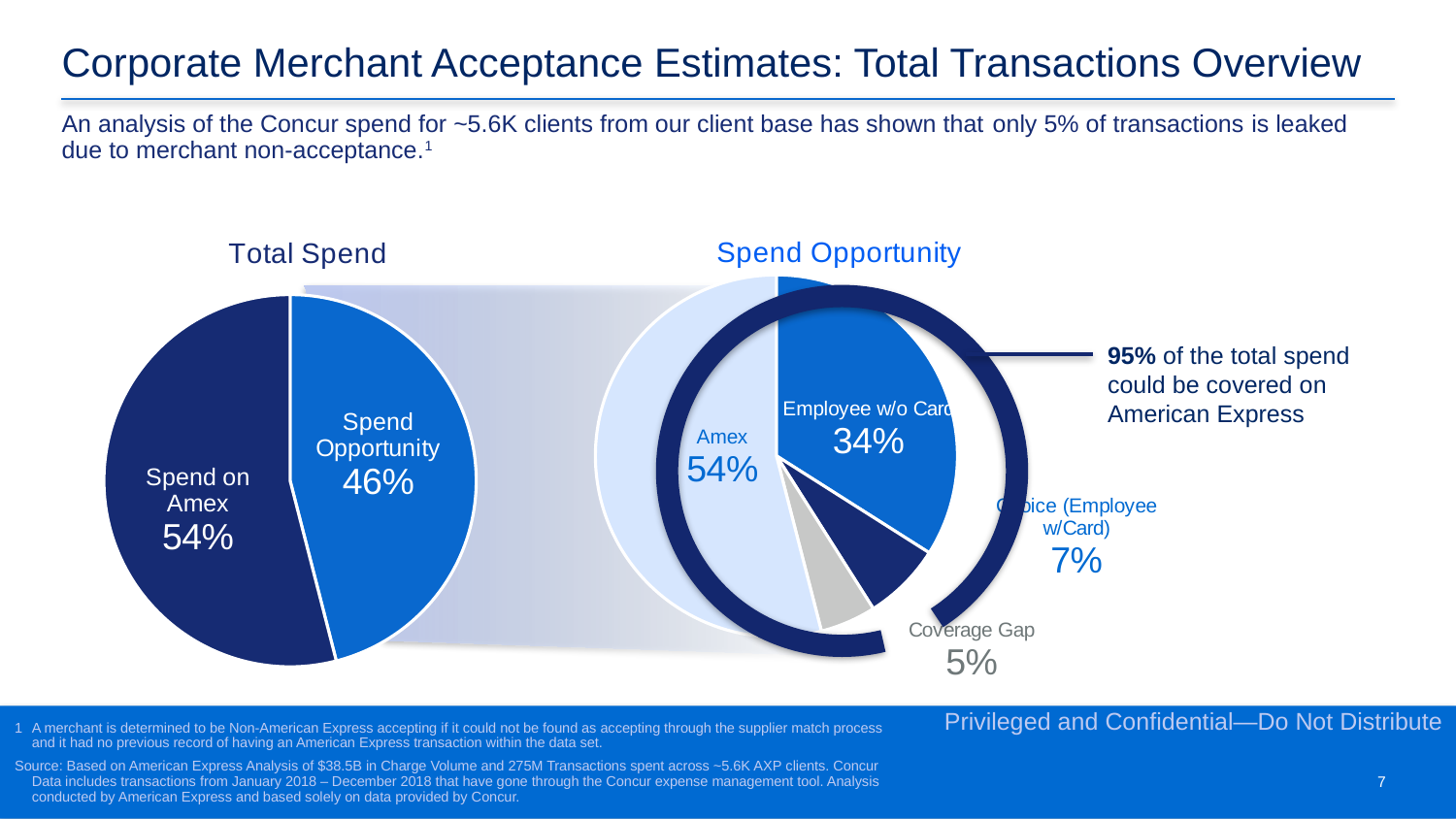

# Corporate Merchant Acceptance Estimates: Total Transactions Overview
An analysis of the Concur spend for ~5.6K clients from our client base has shown that only 5% of transactions is leaked due to merchant non-acceptance.1

### Chart: Spend Opportunity

| Category |  Spend Opportunity |
|---|---|
| Employee w/o Card | 0.34 |
| Choice (Employee w/Card) | 0.07 |
| Coverage Gap | 0.05 |
| Amex | 0.54 |

### Chart: Total Spend

| Category | Total Spend |
|---|---|
| Spend Opportunity | 0.46 |
| Spend on Amex | 0.54 |

95% of the total spend could be covered on American Express
7